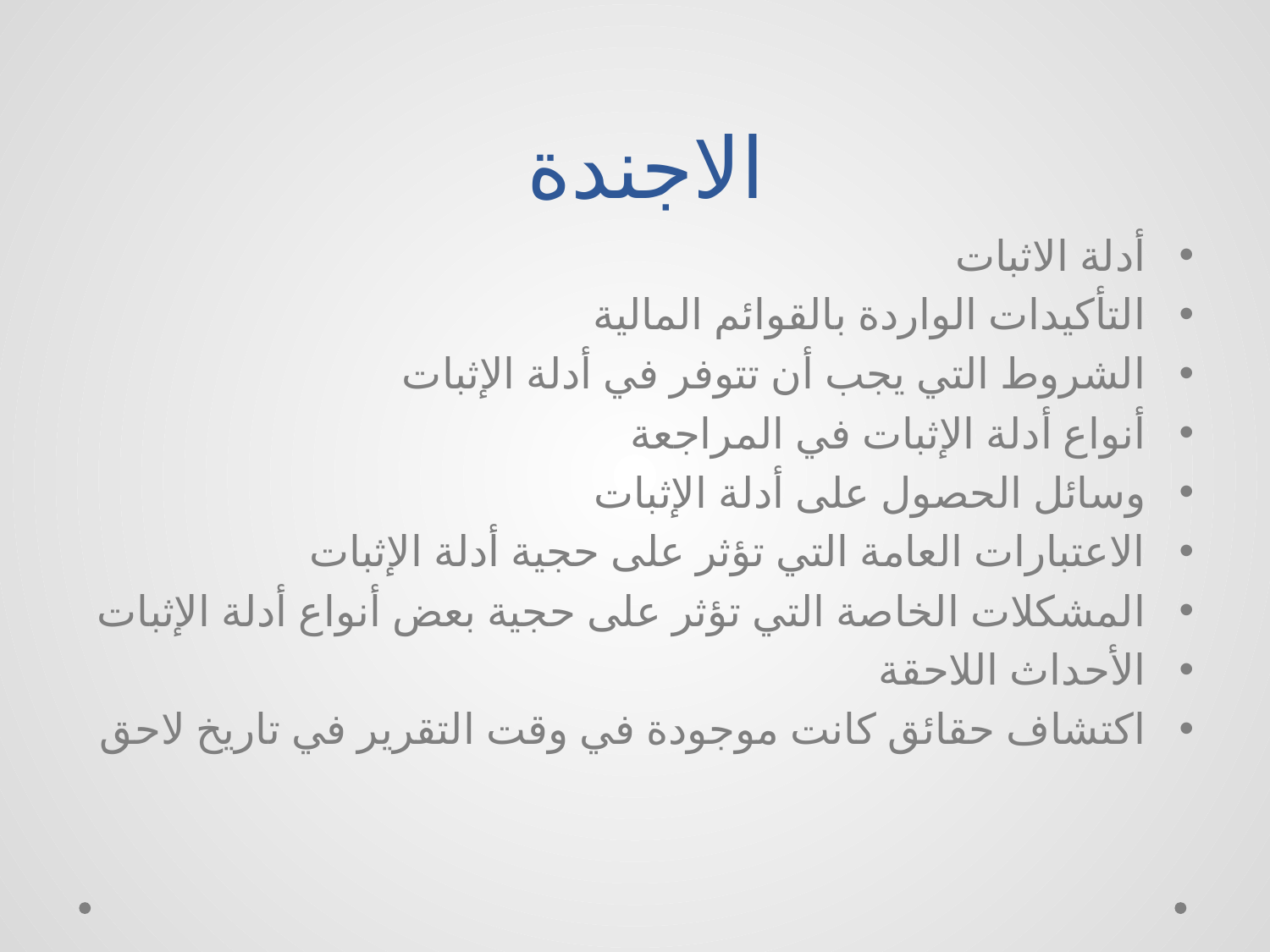

# الاجندة
أدلة الاثبات
التأكيدات الواردة بالقوائم المالية
الشروط التي يجب أن تتوفر في أدلة الإثبات
أنواع أدلة الإثبات في المراجعة
وسائل الحصول على أدلة الإثبات
الاعتبارات العامة التي تؤثر على حجية أدلة الإثبات
المشكلات الخاصة التي تؤثر على حجية بعض أنواع أدلة الإثبات
الأحداث اللاحقة
اكتشاف حقائق كانت موجودة في وقت التقرير في تاريخ لاحق